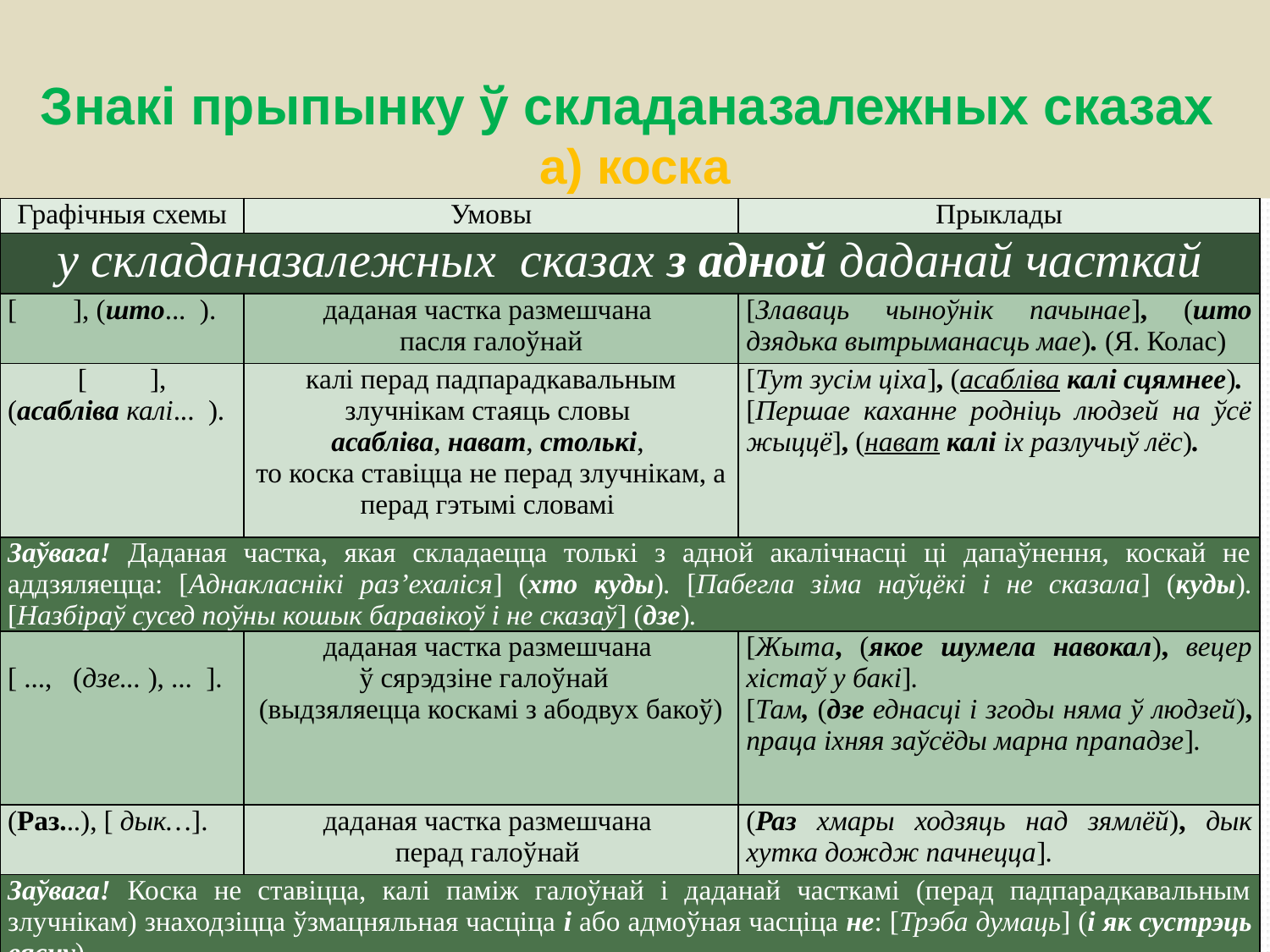

# Знакі прыпынку ў складаназалежных сказах а) коска
| Графічныя схемы | Умовы | Прыклады |
| --- | --- | --- |
| у складаназалежных сказах з адной даданай часткай |  |  |
| [ ], (што... ). | даданая частка размешчана пасля галоўнай | [Злаваць чыноўнік пачынае], (што дзядька вытрыманасць мае). (Я. Колас) |
| [ ], (асабліва калі... ). | калі перад падпарадкавальным злучнікам стаяць словы асабліва, нават, столькі, то коска ставіцца не перад злучнікам, а перад гэтымі словамі | [Тут зусім ціха], (асабліва калі сцямнее). [Першае каханне родніць людзей на ўсё жыццё], (нават калі іх разлучыў лёс). |
| Заўвага! Даданая частка, якая складаецца толькі з адной акалічнасці ці дапаўнення, коскай не аддзяляецца: [Аднакласнікі раз’ехаліся] (хто куды). [Пабегла зіма наўцёкі і не сказала] (куды). [Назбіраў сусед поўны кошык баравікоў і не сказаў] (дзе). |  |  |
| [ ..., (дзе... ), ... ]. | даданая частка размешчана ў сярэдзіне галоўнай (выдзяляецца коскамі з абодвух бакоў) | [Жыта, (якое шумела навокал), вецер хістаў у бакі]. [Там, (дзе еднасці і згоды няма ў людзей), праца іхняя заўсёды марна прападзе]. |
| (Раз...), [ дык…]. | даданая частка размешчана перад галоўнай | (Раз хмары ходзяць над зямлёй), дык хутка дождж пачнецца]. |
| Заўвага! Коска не ставіцца, калі паміж галоўнай і даданай часткамі (перад падпарадкавальным злучнікам) знаходзіцца ўзмацняльная часціца і або адмоўная часціца не: [Трэба думаць] (і як сустрэць вясну). |  |  |